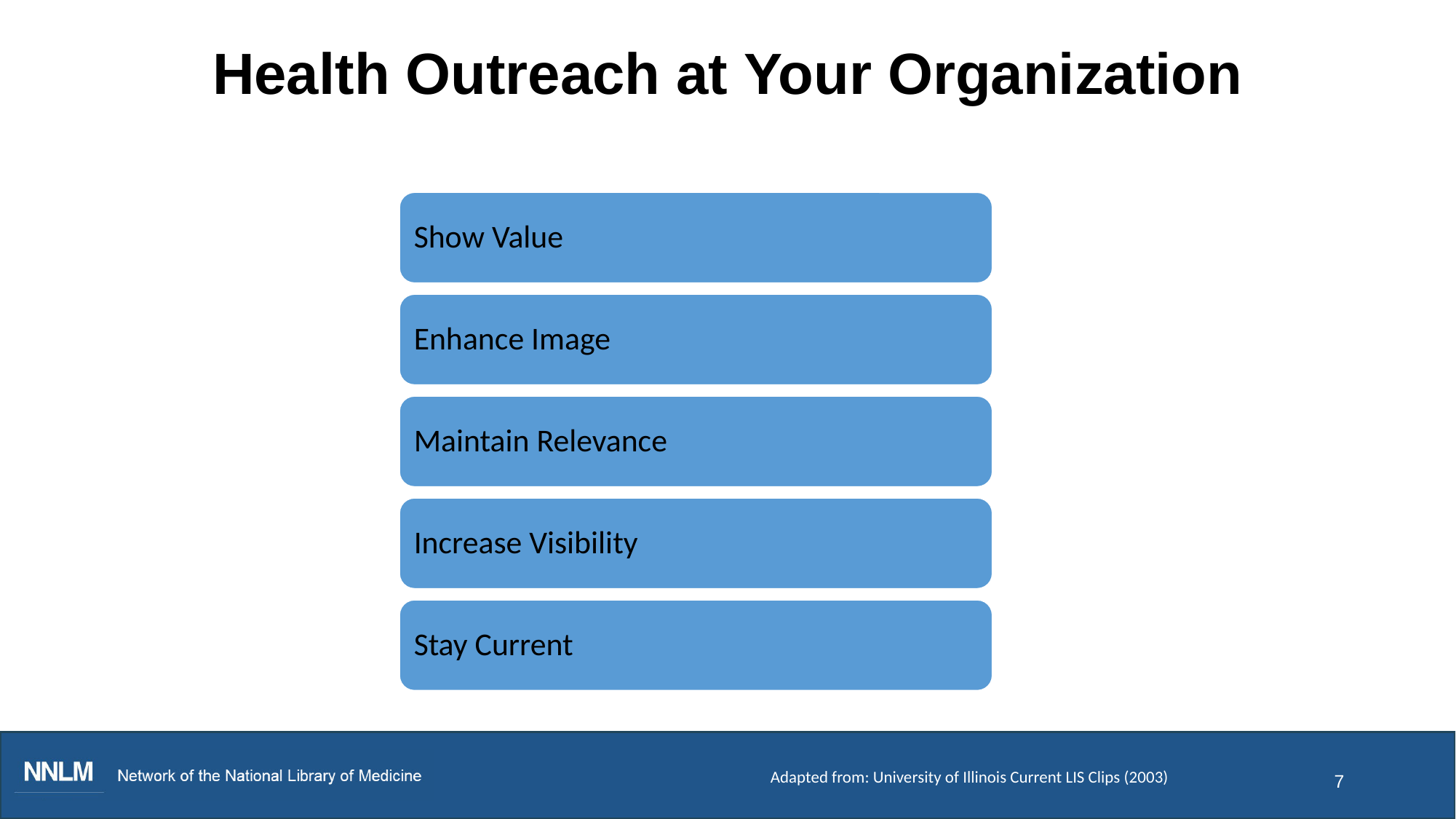

Health Outreach at Your Organization

Show Value

Enhance Image

Maintain Relevance

Increase Visibility

Stay Current
7
Adapted from: University of Illinois Current LIS Clips (2003)